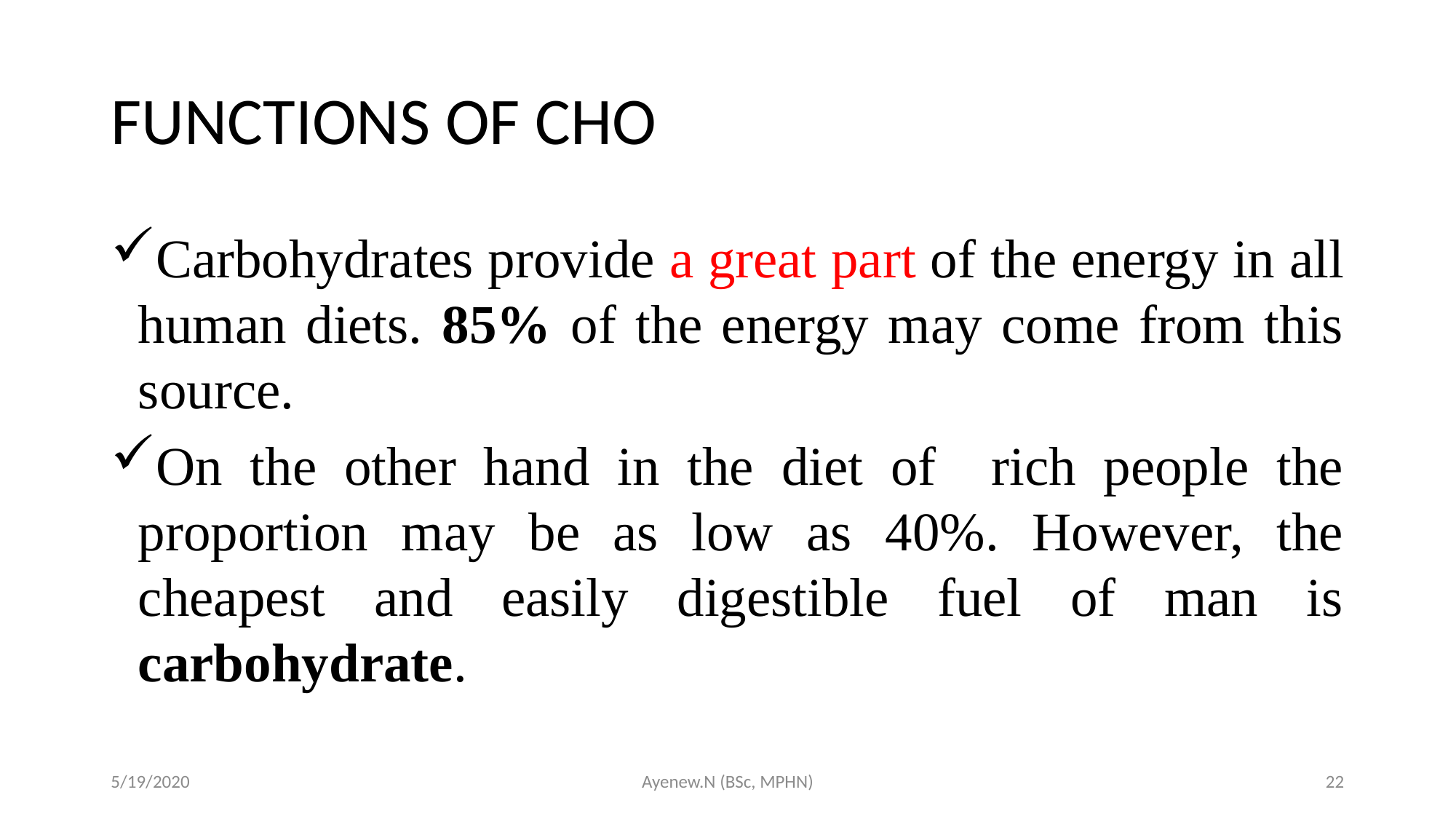

# FUNCTIONS OF CHO
Carbohydrates provide a great part of the energy in all human diets. 85% of the energy may come from this source.
On the other hand in the diet of  rich people the proportion may be as low as 40%. However, the cheapest and easily digestible fuel of man is carbohydrate.

5/19/2020
Ayenew.N (BSc, MPHN)
22